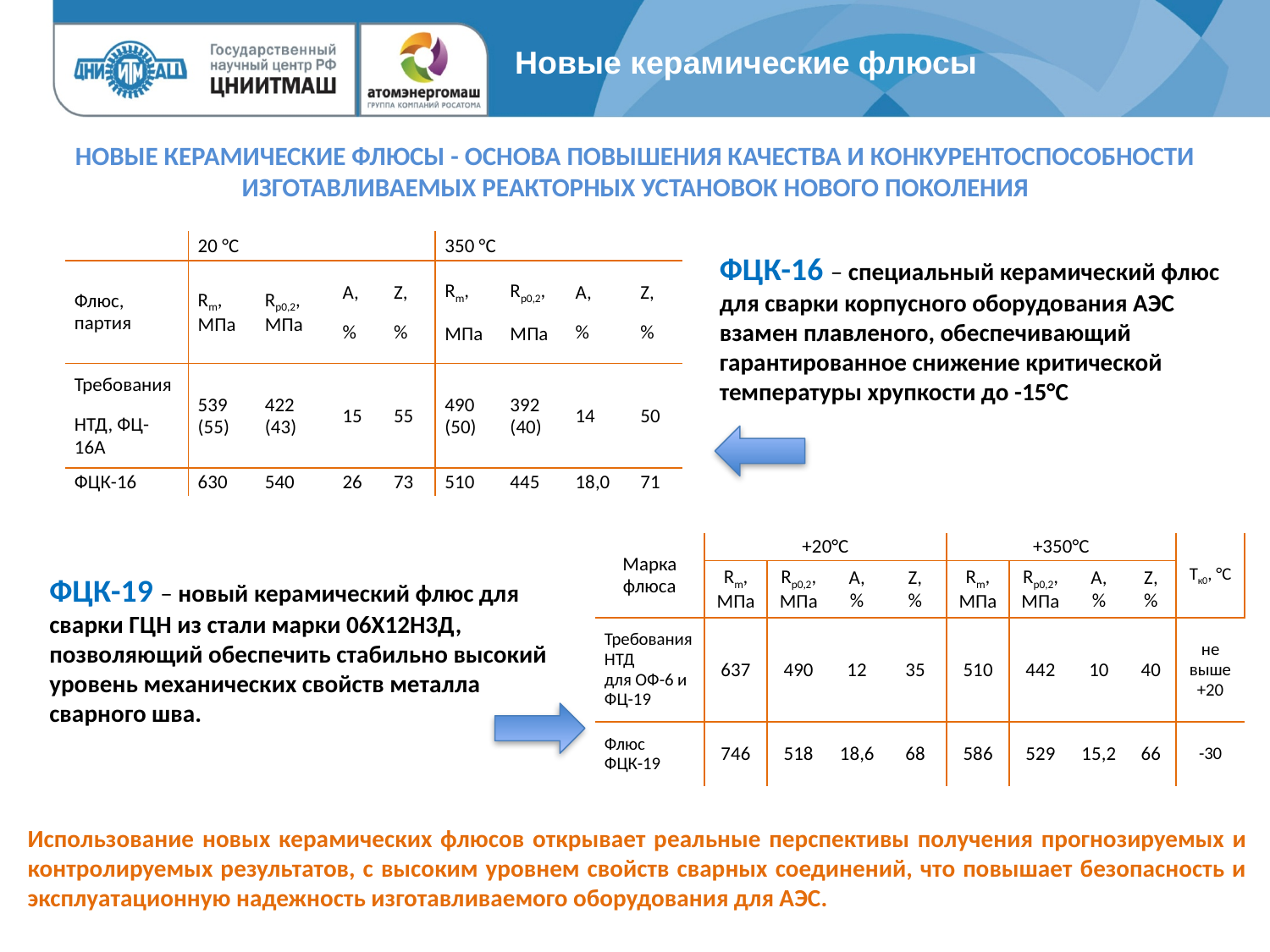

Новые керамические флюсы
# Новые керамические флюсы - основа повышения качества и конкурентоспособности изготавливаемых реакторных установок нового поколения
|  | 20 °С |  |  |  | 350 °С |  |  |  |
| --- | --- | --- | --- | --- | --- | --- | --- | --- |
| Флюс, партия | Rm, МПа | Rp0,2, МПа | A, % | Z, % | Rm, МПа | Rp0,2, МПа | A, % | Z, % |
| Требования НТД, ФЦ-16А | 539 (55) | 422 (43) | 15 | 55 | 490 (50) | 392 (40) | 14 | 50 |
| ФЦК-16 | 630 | 540 | 26 | 73 | 510 | 445 | 18,0 | 71 |
ФЦК-16 – специальный керамический флюс для сварки корпусного оборудования АЭС взамен плавленого, обеспечивающий гарантированное снижение критической температуры хрупкости до -15°С

| Марка флюса | +20°С |  |  |  | +350°С |  |  |  | Тк0, °С |
| --- | --- | --- | --- | --- | --- | --- | --- | --- | --- |
|  | Rm, МПа | Rp0,2, МПа | A, % | Z, % | Rm, МПа | Rp0,2, МПа | A, % | Z, % |  |
| Требования НТД для ОФ-6 и ФЦ-19 | 637 | 490 | 12 | 35 | 510 | 442 | 10 | 40 | не выше +20 |
| Флюс ФЦК-19 | 746 | 518 | 18,6 | 68 | 586 | 529 | 15,2 | 66 | -30 |
ФЦК-19 – новый керамический флюс для сварки ГЦН из стали марки 06Х12Н3Д, позволяющий обеспечить стабильно высокий уровень механических свойств металла сварного шва.

Использование новых керамических флюсов открывает реальные перспективы получения прогнозируемых и контролируемых результатов, с высоким уровнем свойств сварных соединений, что повышает безопасность и эксплуатационную надежность изготавливаемого оборудования для АЭС.
20